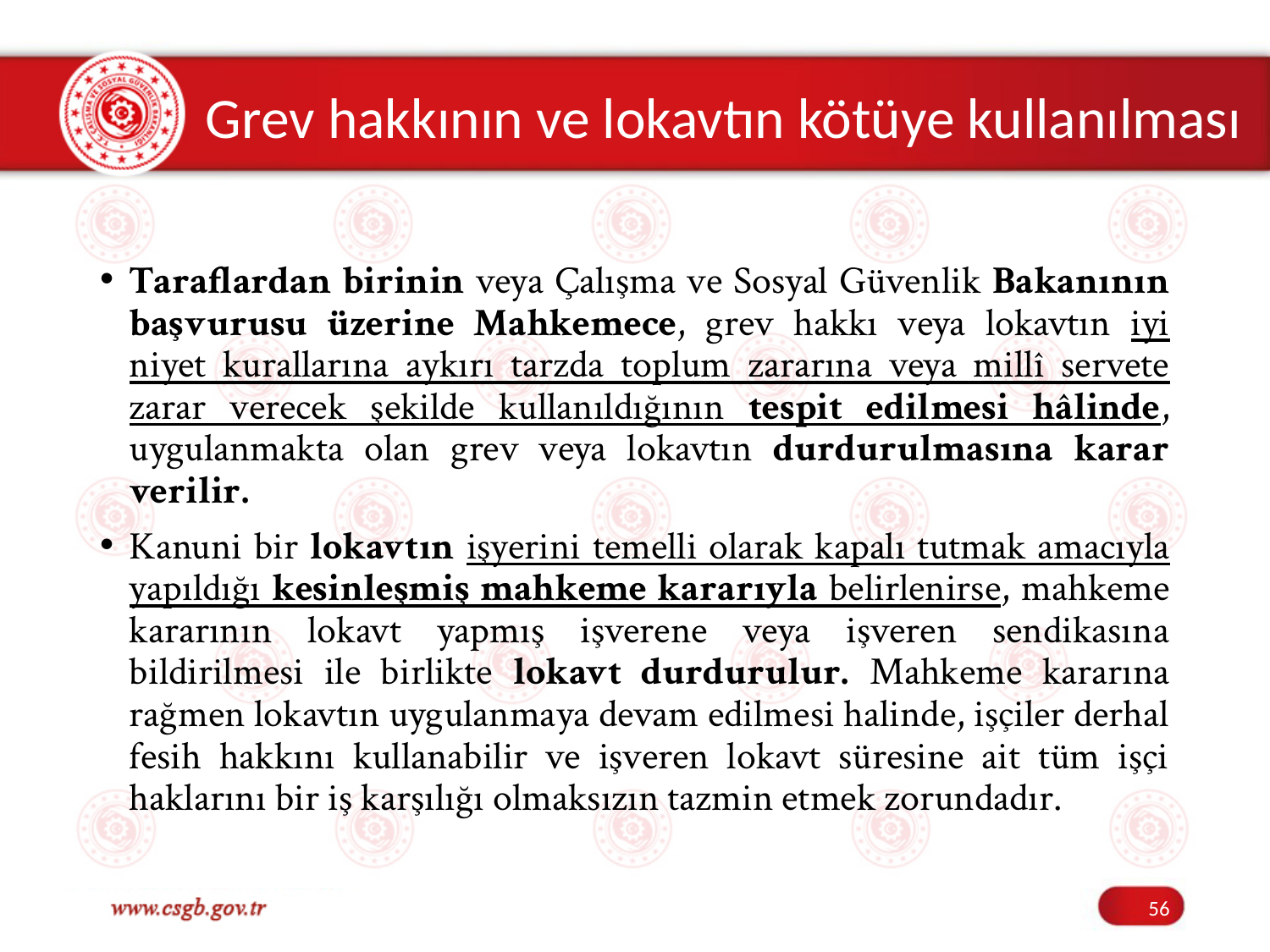

# Grev hakkının ve lokavtın kötüye kullanılması
Taraflardan birinin veya Çalışma ve Sosyal Güvenlik Bakanının başvurusu üzerine Mahkemece, grev hakkı veya lokavtın iyi niyet kurallarına aykırı tarzda toplum zararına veya millî servete zarar verecek şekilde kullanıldığının tespit edilmesi hâlinde, uygulanmakta olan grev veya lokavtın durdurulmasına karar verilir.
Kanuni bir lokavtın işyerini temelli olarak kapalı tutmak amacıyla yapıldığı kesinleşmiş mahkeme kararıyla belirlenirse, mahkeme kararının lokavt yapmış işverene veya işveren sendikasına bildirilmesi ile birlikte lokavt durdurulur. Mahkeme kararına rağmen lokavtın uygulanmaya devam edilmesi halinde, işçiler derhal fesih hakkını kullanabilir ve işveren lokavt süresine ait tüm işçi haklarını bir iş karşılığı olmaksızın tazmin etmek zorundadır.
56